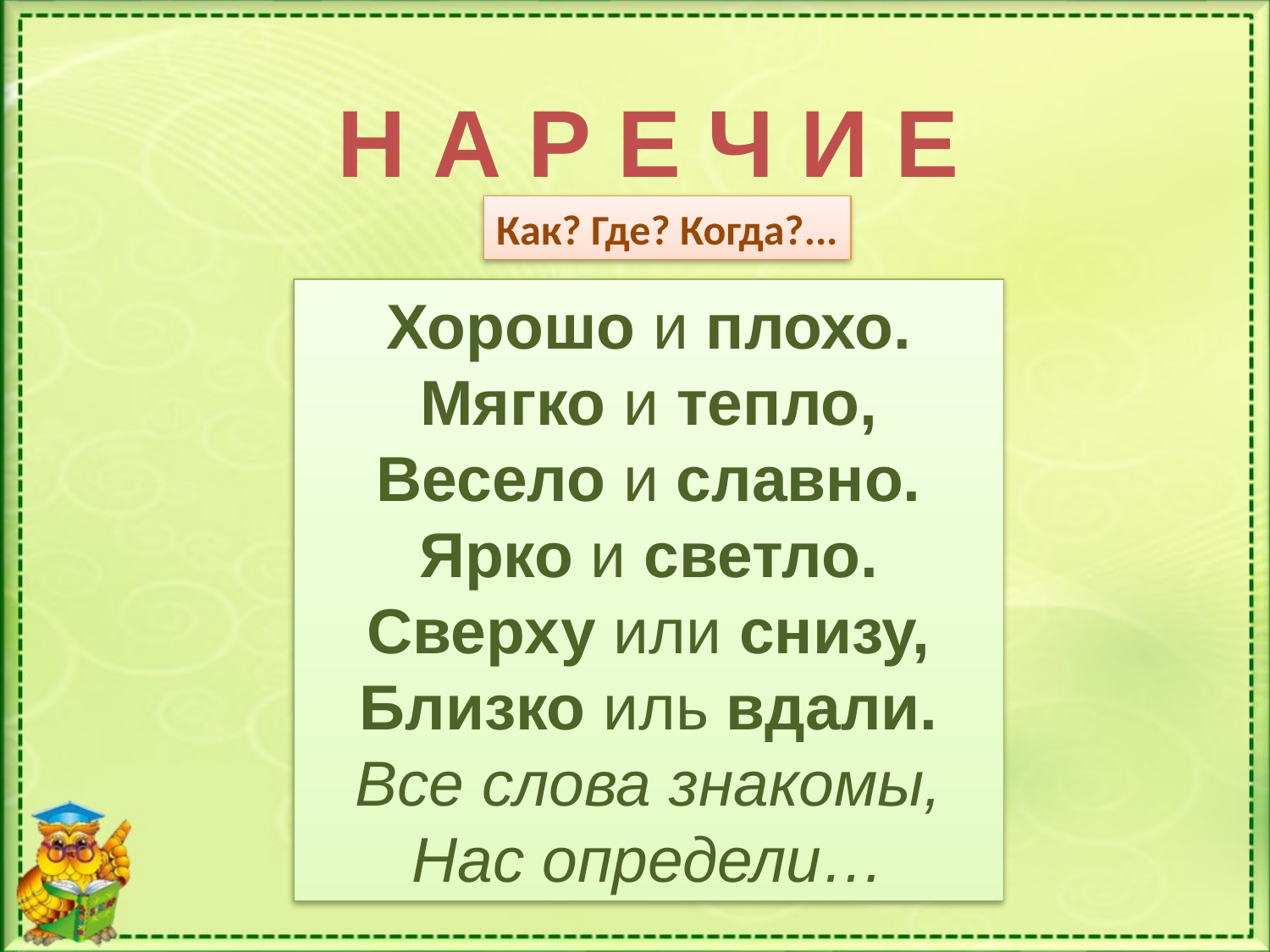

Н А Р Е Ч И Е
Как? Где? Когда?...
Хорошо и плохо.
Мягко и тепло,
Весело и славно.
Ярко и светло.
Сверху или снизу,
Близко иль вдали.
Все слова знакомы,
Нас определи…